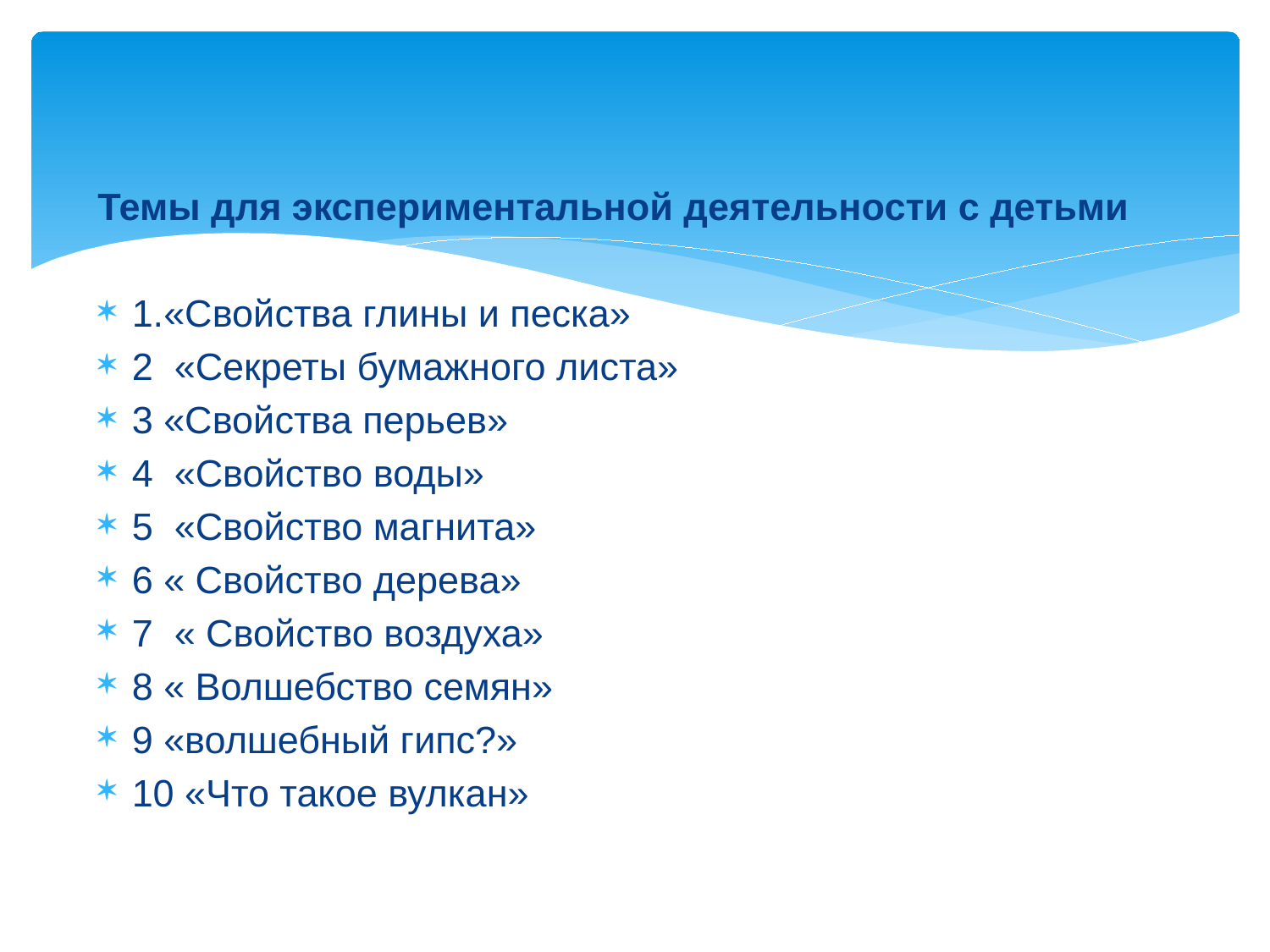

#
Темы для экспериментальной деятельности с детьми

1.«Свойства глины и песка»
2  «Секреты бумажного листа»
3 «Свойства перьев»
4  «Свойство воды»
5  «Свойство магнита»
6 « Свойство дерева»
7  « Свойство воздуха»
8 « Волшебство семян»
9 «волшебный гипс?»
10 «Что такое вулкан»